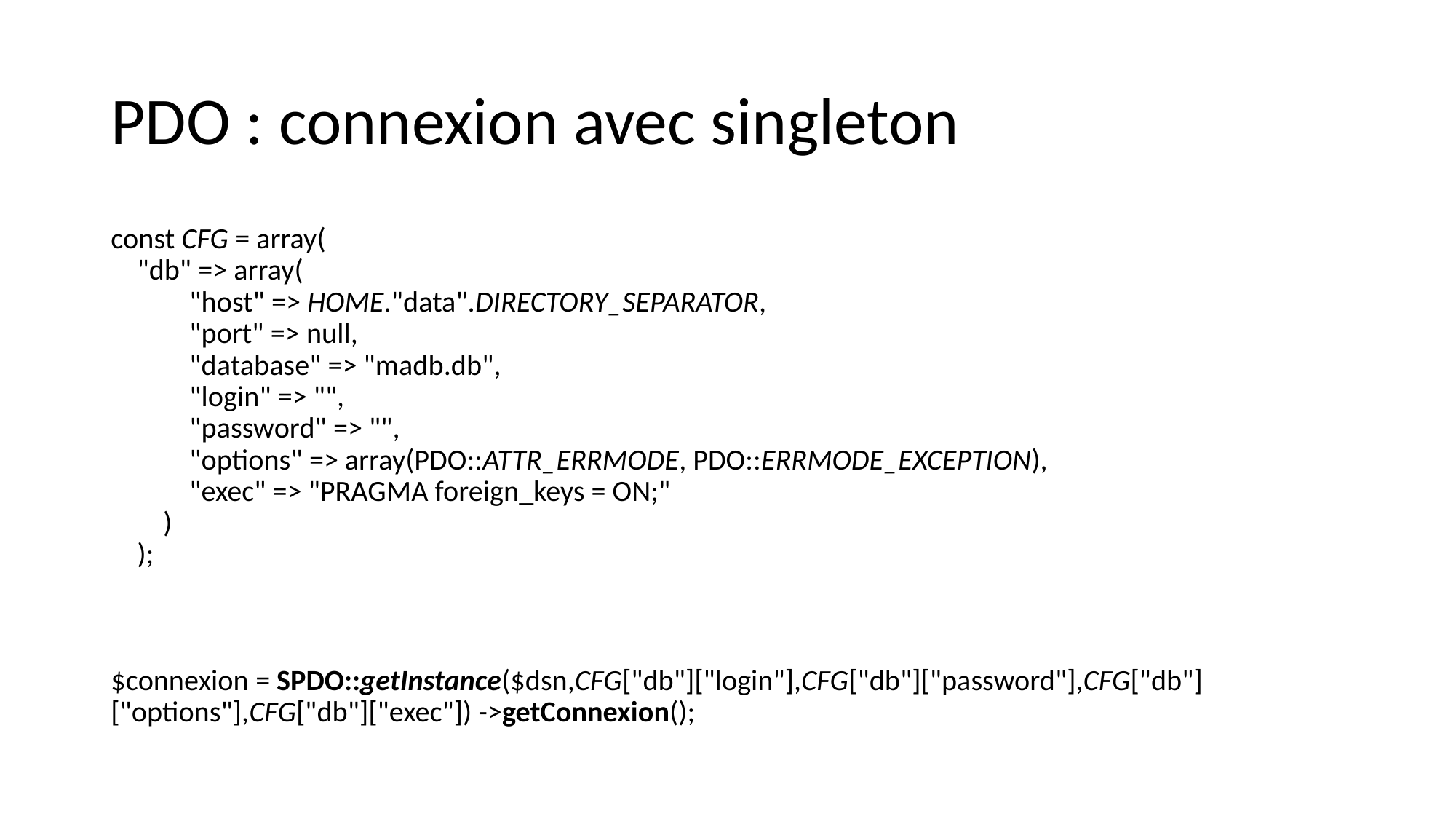

# PDO : connexion avec singleton
const CFG = array(
    "db" => array(
            "host" => HOME."data".DIRECTORY_SEPARATOR,
            "port" => null,
            "database" => "madb.db",
            "login" => "",
            "password" => "",
            "options" => array(PDO::ATTR_ERRMODE, PDO::ERRMODE_EXCEPTION),
            "exec" => "PRAGMA foreign_keys = ON;"
        )
    );

$connexion = SPDO::getInstance($dsn,CFG["db"]["login"],CFG["db"]["password"],CFG["db"]["options"],CFG["db"]["exec"]) ->getConnexion();